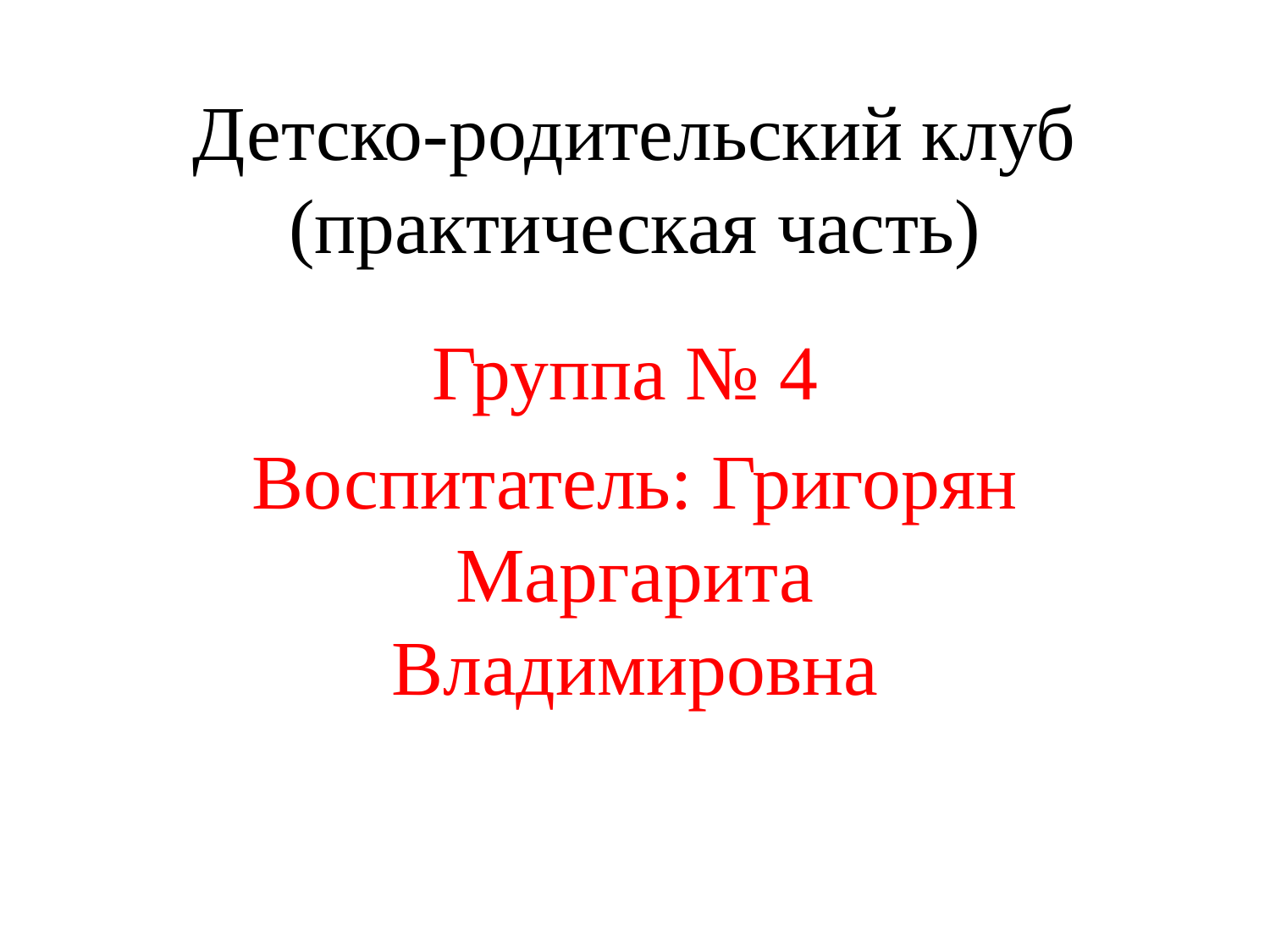

# Детско-родительский клуб (практическая часть)
Группа № 4
Воспитатель: Григорян Маргарита Владимировна